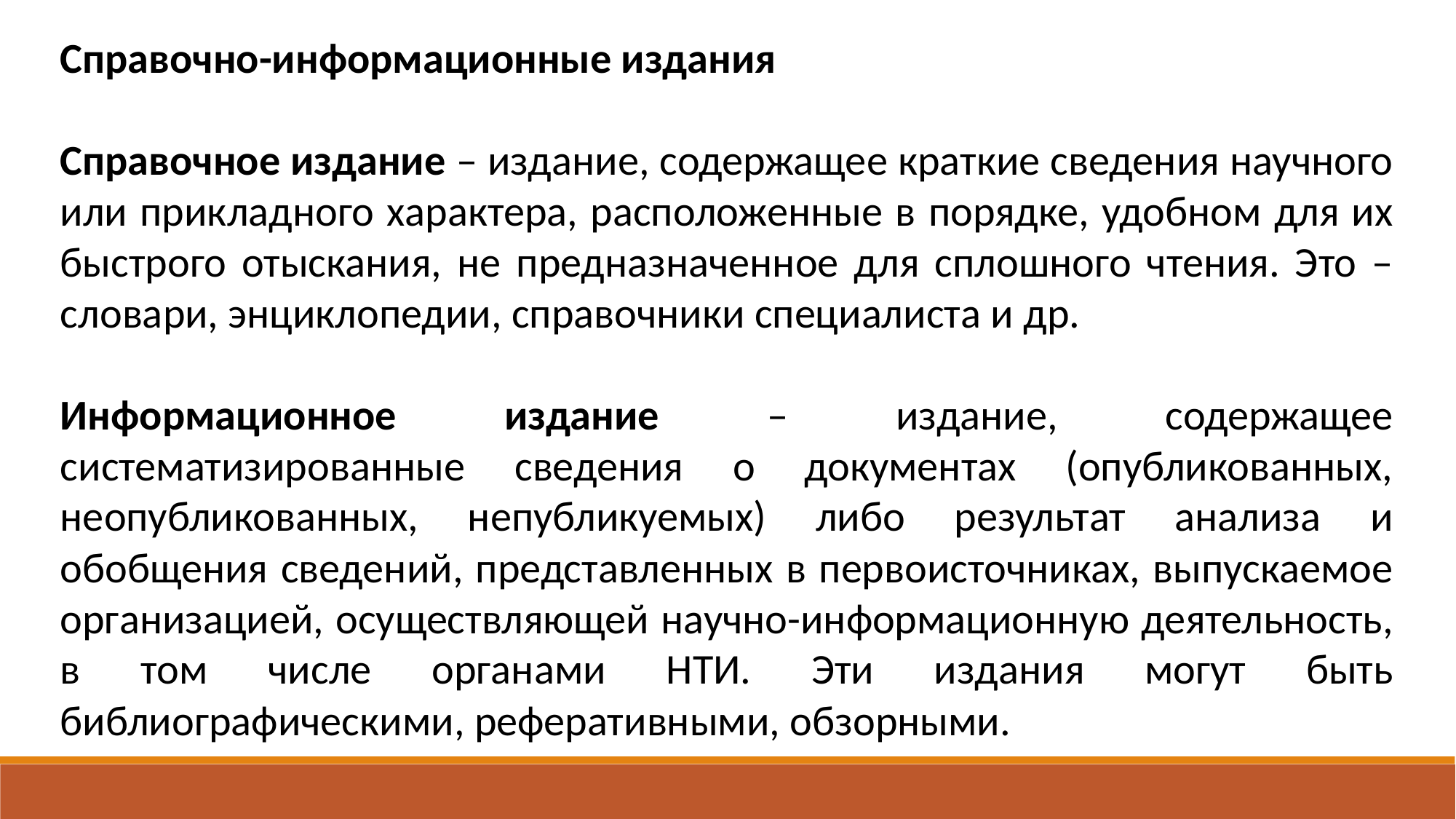

Справочно-информационные издания

Справочное издание – издание, содержащее краткие сведения научного или прикладного характера, расположенные в порядке, удобном для их быстрого отыскания, не предназначенное для сплошного чтения. Это – словари, энциклопедии, справочники специалиста и др.

Информационное издание – издание, содержащее систематизированные сведения о документах (опубликованных, неопубликованных, непубликуемых) либо результат анализа и обобщения сведений, представленных в первоисточниках, выпускаемое организацией, осуществляющей научно-информационную деятельность, в том числе органами НТИ. Эти издания могут быть библиографическими, реферативными, обзорными.